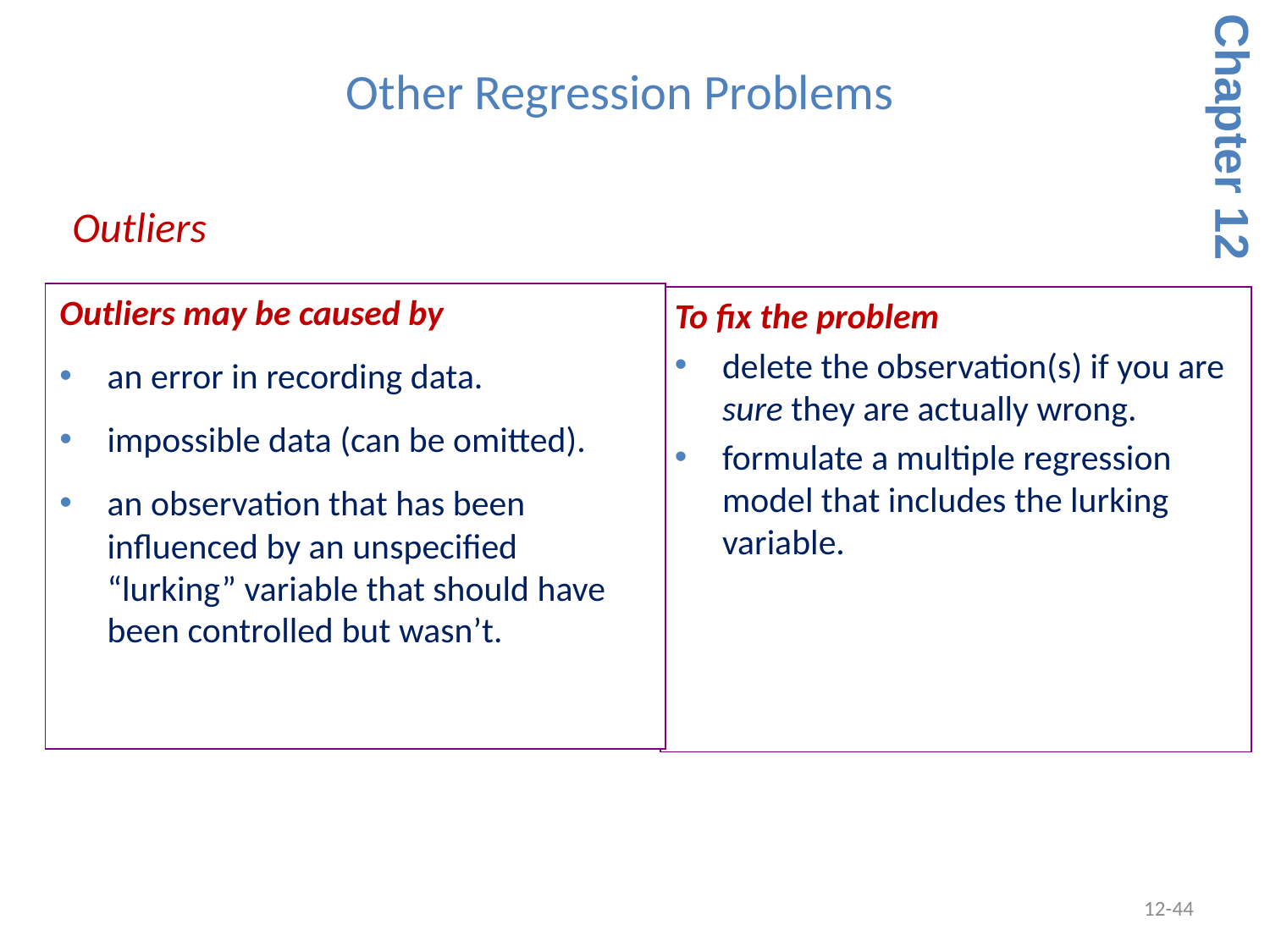

Other Regression Problems
Chapter 12
 Outliers
Outliers may be caused by
an error in recording data.
impossible data (can be omitted).
an observation that has been influenced by an unspecified “lurking” variable that should have been controlled but wasn’t.
To fix the problem
delete the observation(s) if you are sure they are actually wrong.
formulate a multiple regression model that includes the lurking variable.
12-44

12B-44